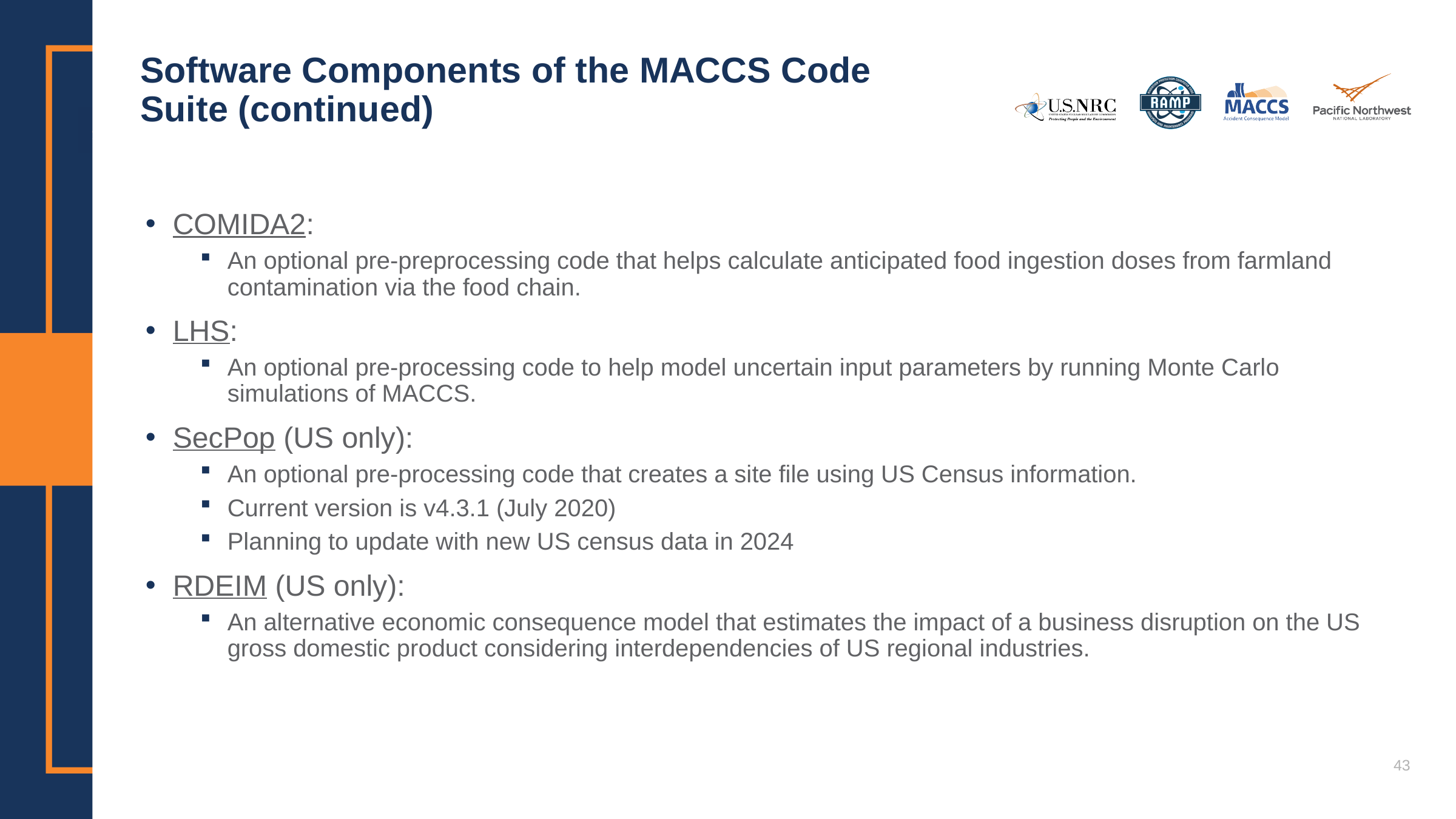

# Software Components of the MACCS Code Suite (continued)
COMIDA2:
An optional pre-preprocessing code that helps calculate anticipated food ingestion doses from farmland contamination via the food chain.
LHS:
An optional pre-processing code to help model uncertain input parameters by running Monte Carlo simulations of MACCS.
SecPop (US only):
An optional pre-processing code that creates a site file using US Census information.
Current version is v4.3.1 (July 2020)
Planning to update with new US census data in 2024
RDEIM (US only):
An alternative economic consequence model that estimates the impact of a business disruption on the US gross domestic product considering interdependencies of US regional industries.
43